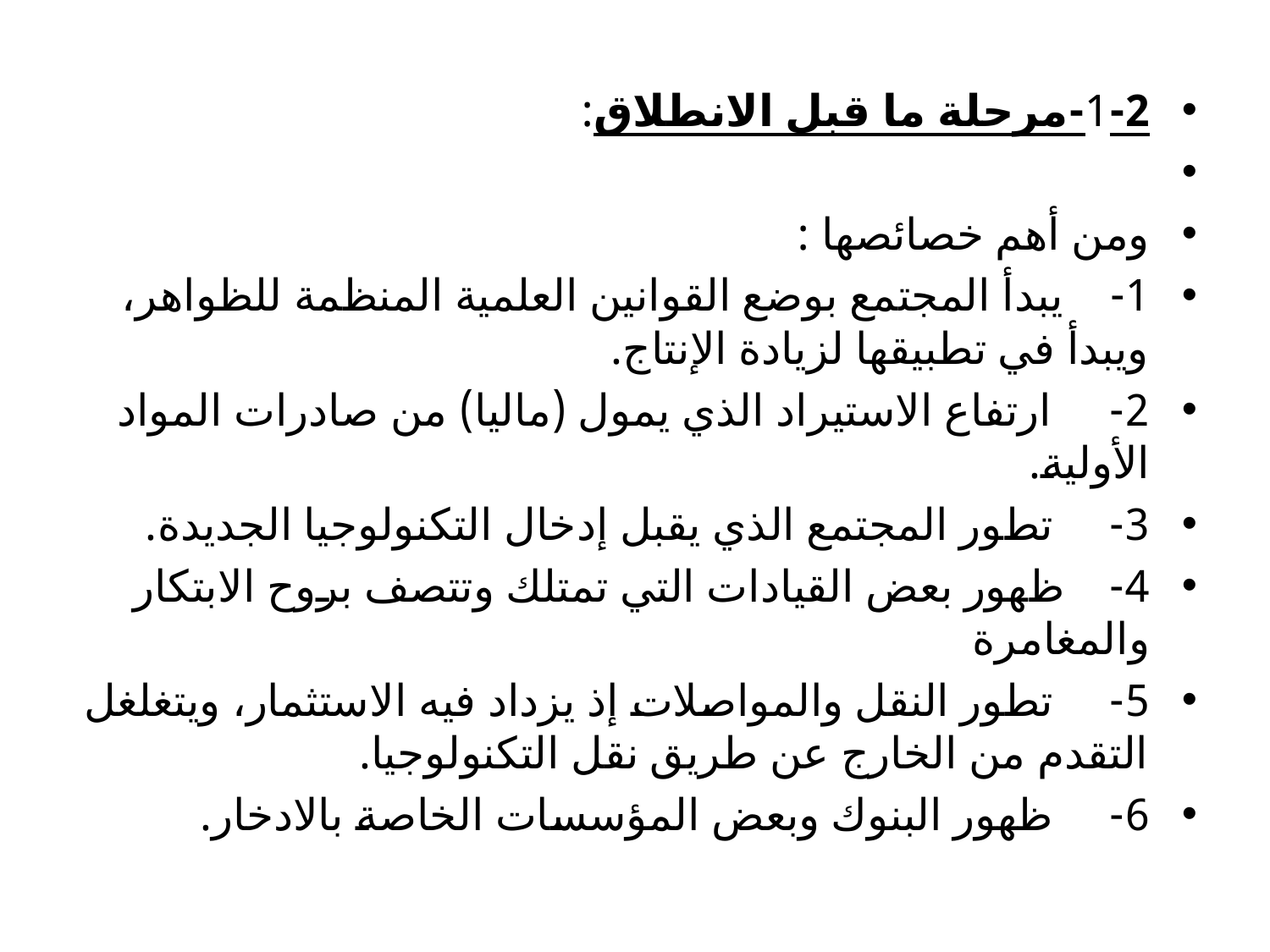

1-2-مرحلة ما قبل الانطلاق:

ومن أهم خصائصها :
1-    يبدأ المجتمع بوضع القوانين العلمية المنظمة للظواهر، ويبدأ في تطبيقها لزيادة الإنتاج.
2-     ارتفاع الاستيراد الذي يمول (ماليا) من صادرات المواد الأولية.
3-     تطور المجتمع الذي يقبل إدخال التكنولوجيا الجديدة.
4-    ظهور بعض القيادات التي تمتلك وتتصف بروح الابتكار والمغامرة
5-     تطور النقل والمواصلات إذ يزداد فيه الاستثمار، ويتغلغل التقدم من الخارج عن طريق نقل التكنولوجيا.
6-     ظهور البنوك وبعض المؤسسات الخاصة بالادخار.